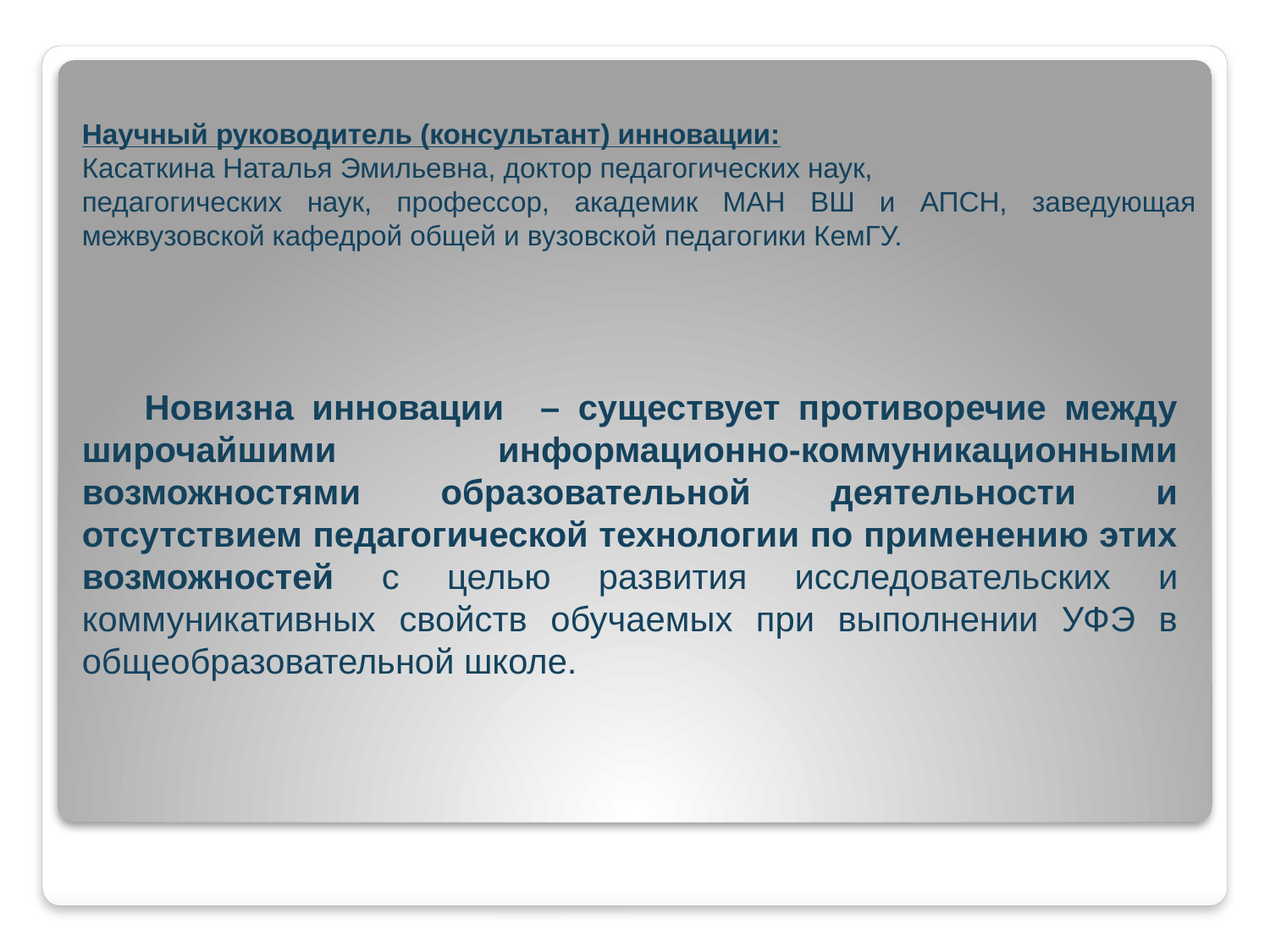

Научный руководитель (консультант) инновации:
Касаткина Наталья Эмильевна, доктор педагогических наук,
педагогических наук, профессор, академик МАН ВШ и АПСН, заведующая межвузовской кафедрой общей и вузовской педагогики КемГУ.
Новизна инновации  – существует противоречие между широчайшими информационно-коммуникационными возможностями образовательной деятельности и отсутствием педагогической технологии по применению этих возможностей с целью развития исследовательских и коммуникативных свойств обучаемых при выполнении УФЭ в общеобразовательной школе.